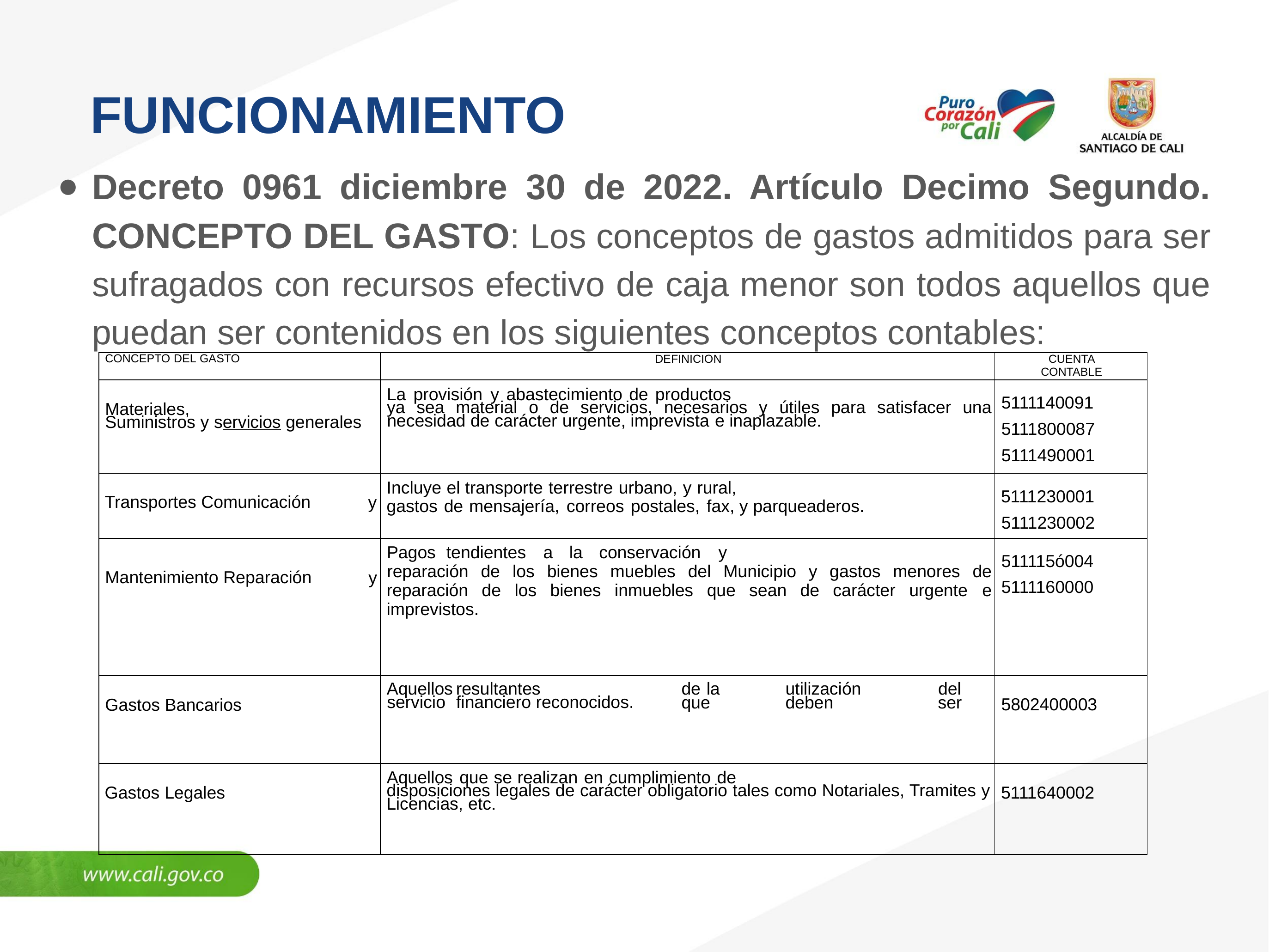

# FUNCIONAMIENTO
Decreto 0961 diciembre 30 de 2022. Artículo Decimo Segundo. CONCEPTO DEL GASTO: Los conceptos de gastos admitidos para ser sufragados con recursos efectivo de caja menor son todos aquellos que puedan ser contenidos en los siguientes conceptos contables:

| CONCEPTO DEL GASTO |  | DEFINICION |  |  |  | CUENTA CONTABLE |
| --- | --- | --- | --- | --- | --- | --- |
| Materiales, Suministros y servicios generales |  | La provisión y abastecimiento de productos ya sea material o de servicios, necesarios y útiles para satisfacer una necesidad de carácter urgente, imprevista e inaplazable. |  |  |  | 5111140091 5111800087 5111490001 |
| Transportes Comunicación | y | Incluye el transporte terrestre urbano, y rural, gastos de mensajería, correos postales, fax, y parqueaderos. |  |  |  | 5111230001 5111230002 |
| Mantenimiento Reparación | y | Pagos tendientes a la conservación y reparación de los bienes muebles del Municipio y gastos menores de reparación de los bienes inmuebles que sean de carácter urgente e imprevistos. |  |  |  | 511115ó004 5111160000 |
| Gastos Bancarios |  | Aquellos resultantes servicio financiero reconocidos. | de la que | utilización deben | del ser | 5802400003 |
| Gastos Legales |  | Aquellos que se realizan en cumplimiento de disposiciones legales de carácter obligatorio tales como Notariales, Tramites y Licencias, etc. |  |  |  | 5111640002 |